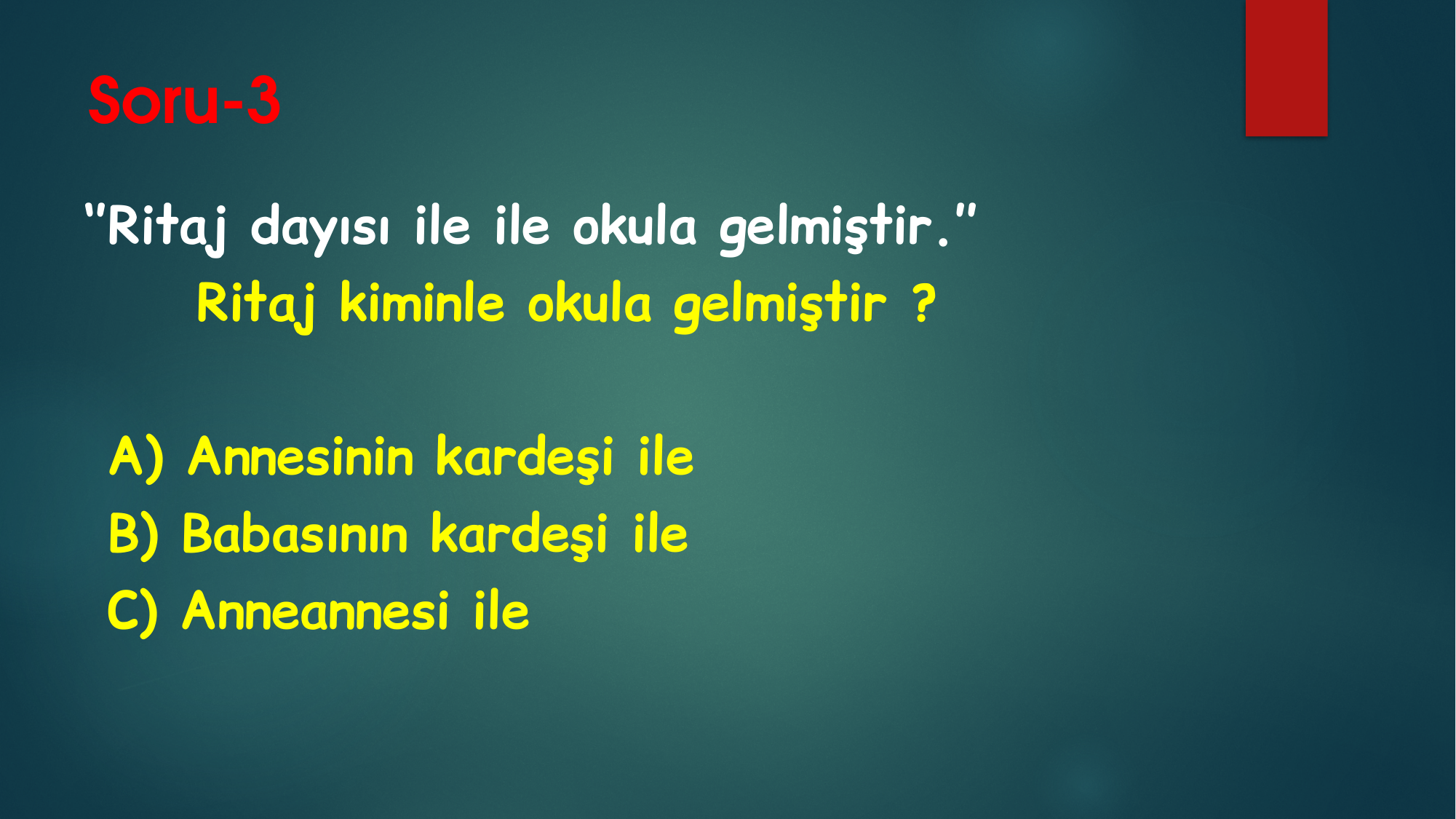

# Soru-3
    ‘’Ritaj dayısı ile ile okula gelmiştir.’’
         Ritaj kiminle okula gelmiştir ?

     A) Annesinin kardeşi ile
     B) Babasının kardeşi ile
     C) Anneannesi ile